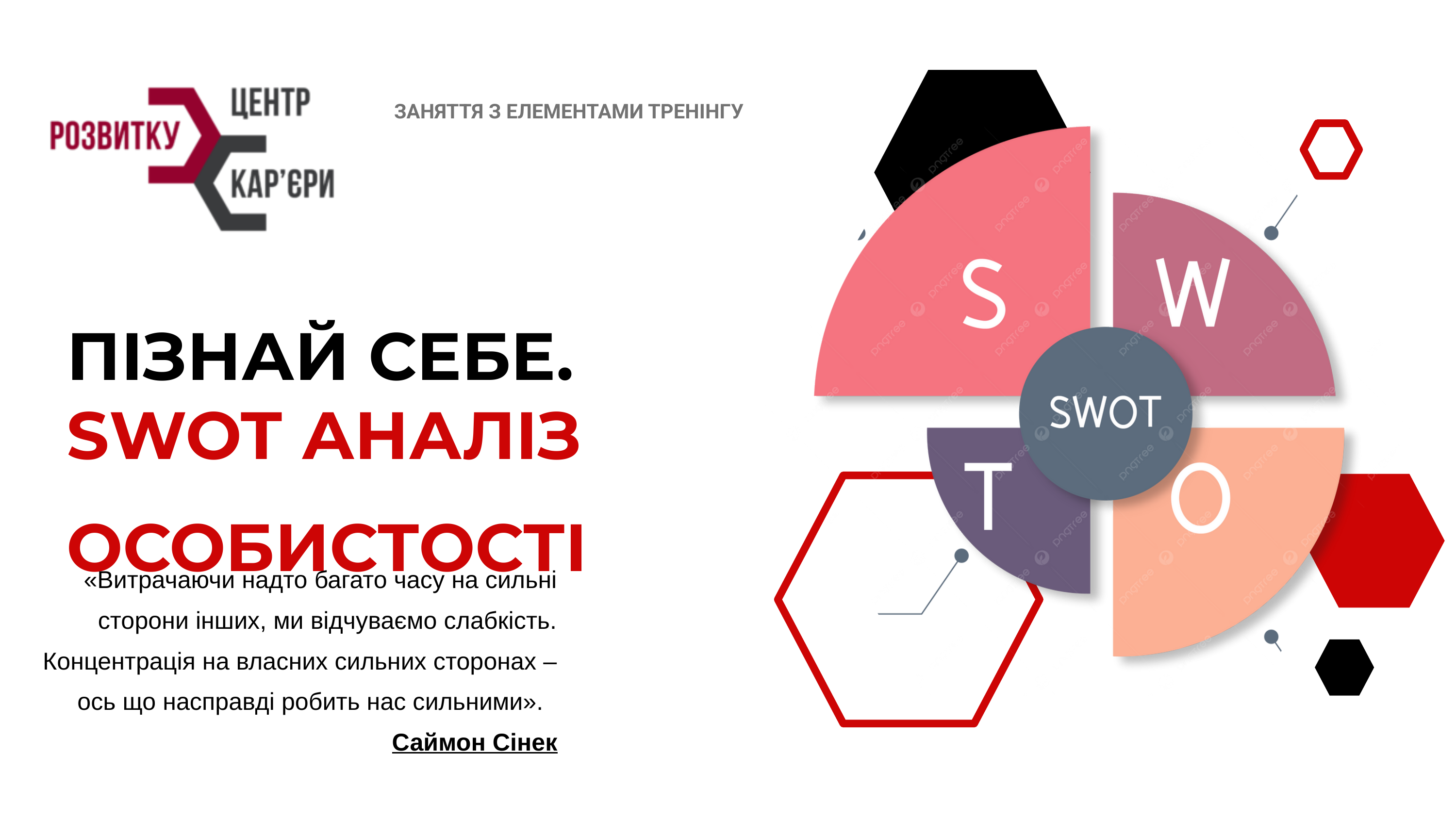

ЗАНЯТТЯ З ЕЛЕМЕНТАМИ ТРЕНІНГУ

ПІЗНАЙ СЕБЕ.
SWOT АНАЛІЗ ОСОБИСТОСТІ

«Витрачаючи надто багато часу на сильні сторони інших, ми відчуваємо слабкість. Концентрація на власних сильних сторонах – ось що насправді робить нас сильними».  Саймон Сінек